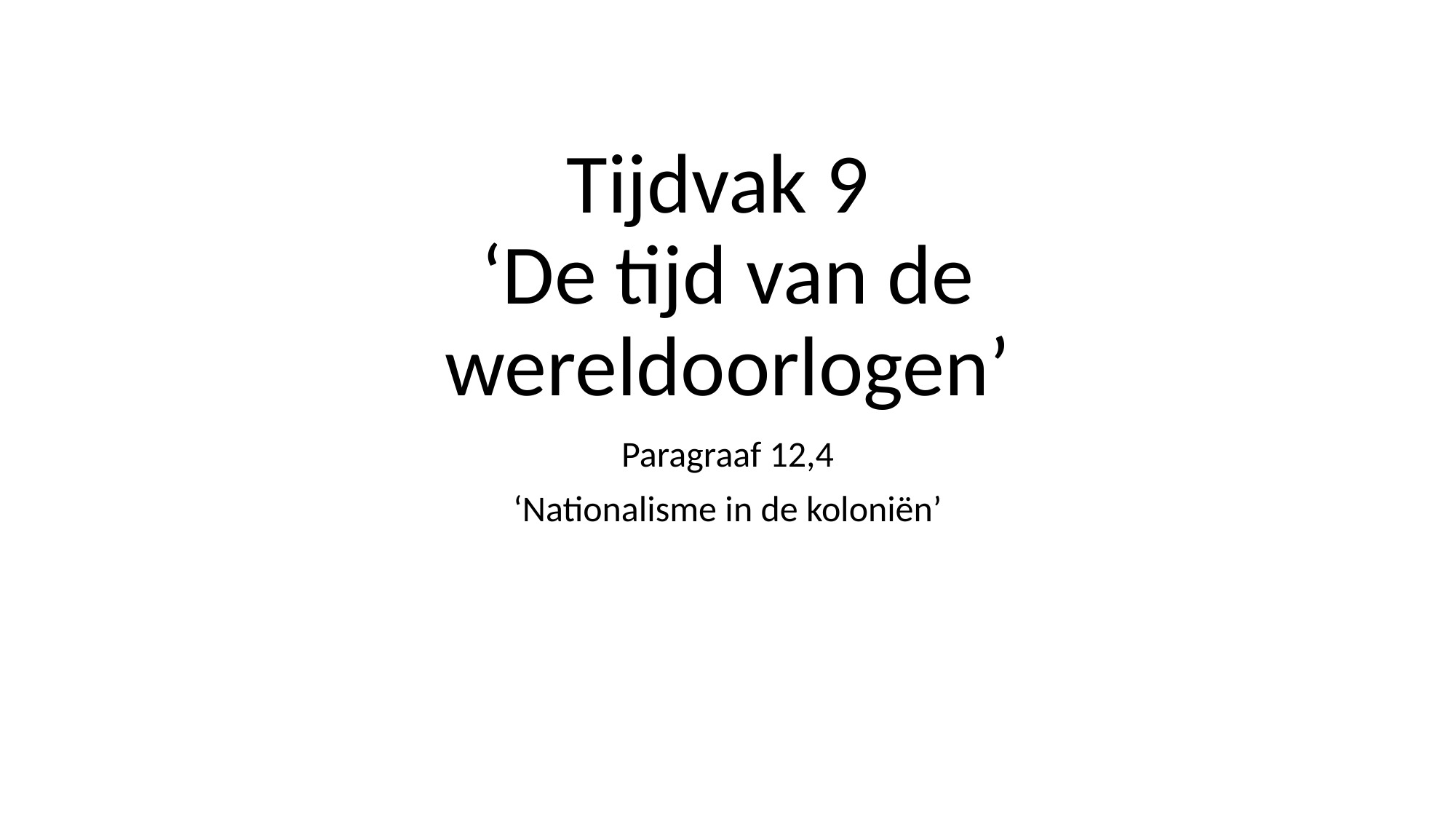

# Tijdvak 9 ‘De tijd van de wereldoorlogen’
Paragraaf 12,4
‘Nationalisme in de koloniën’